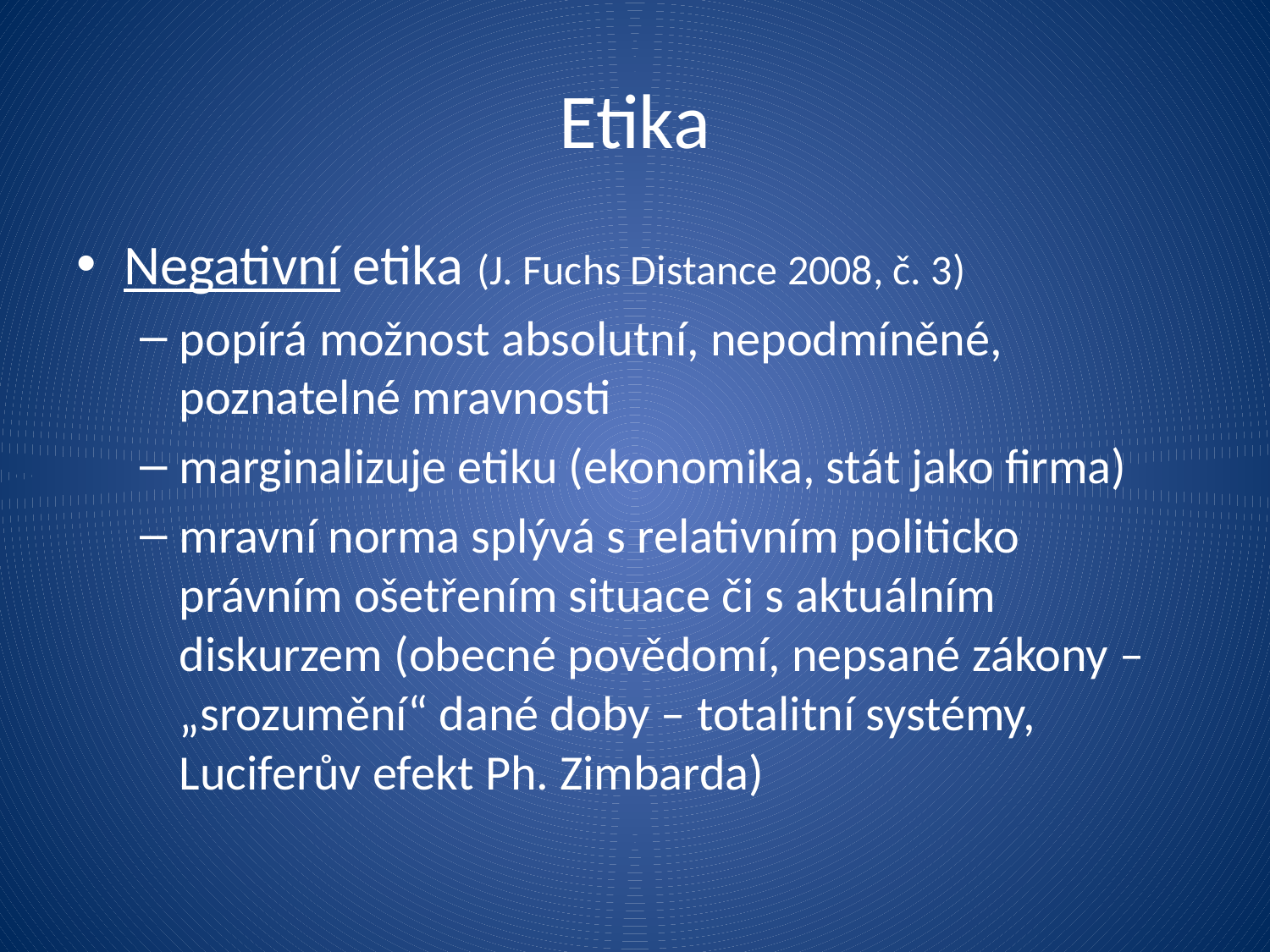

# Etika
Negativní etika (J. Fuchs Distance 2008, č. 3)
popírá možnost absolutní, nepodmíněné, poznatelné mravnosti
marginalizuje etiku (ekonomika, stát jako firma)
mravní norma splývá s relativním politicko právním ošetřením situace či s aktuálním diskurzem (obecné povědomí, nepsané zákony – „srozumění“ dané doby – totalitní systémy, Luciferův efekt Ph. Zimbarda)